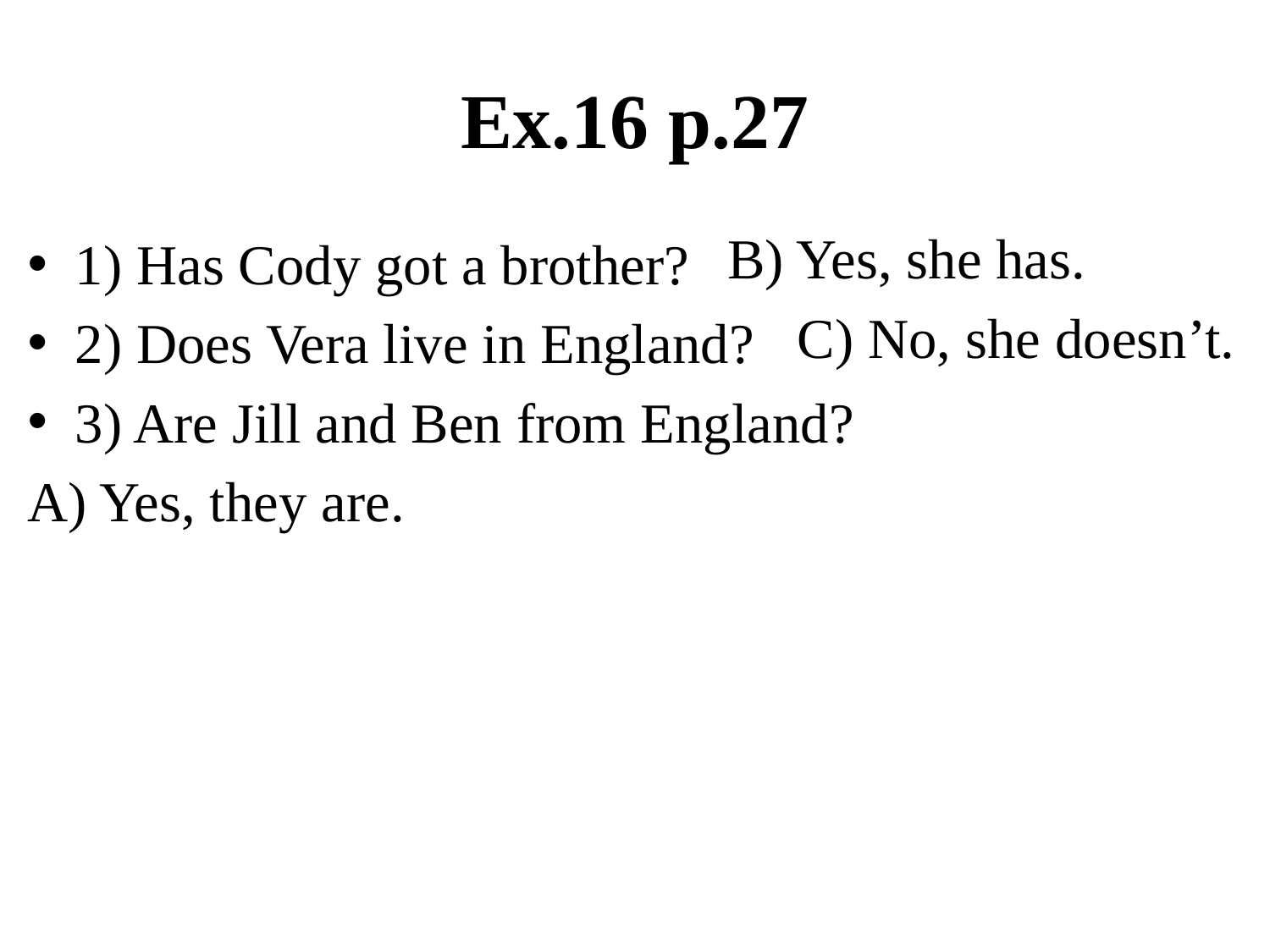

# Ex.16 p.27
B) Yes, she has.
1) Has Cody got a brother?
2) Does Vera live in England?
3) Are Jill and Ben from England?
A) Yes, they are.

C) No, she doesn’t.